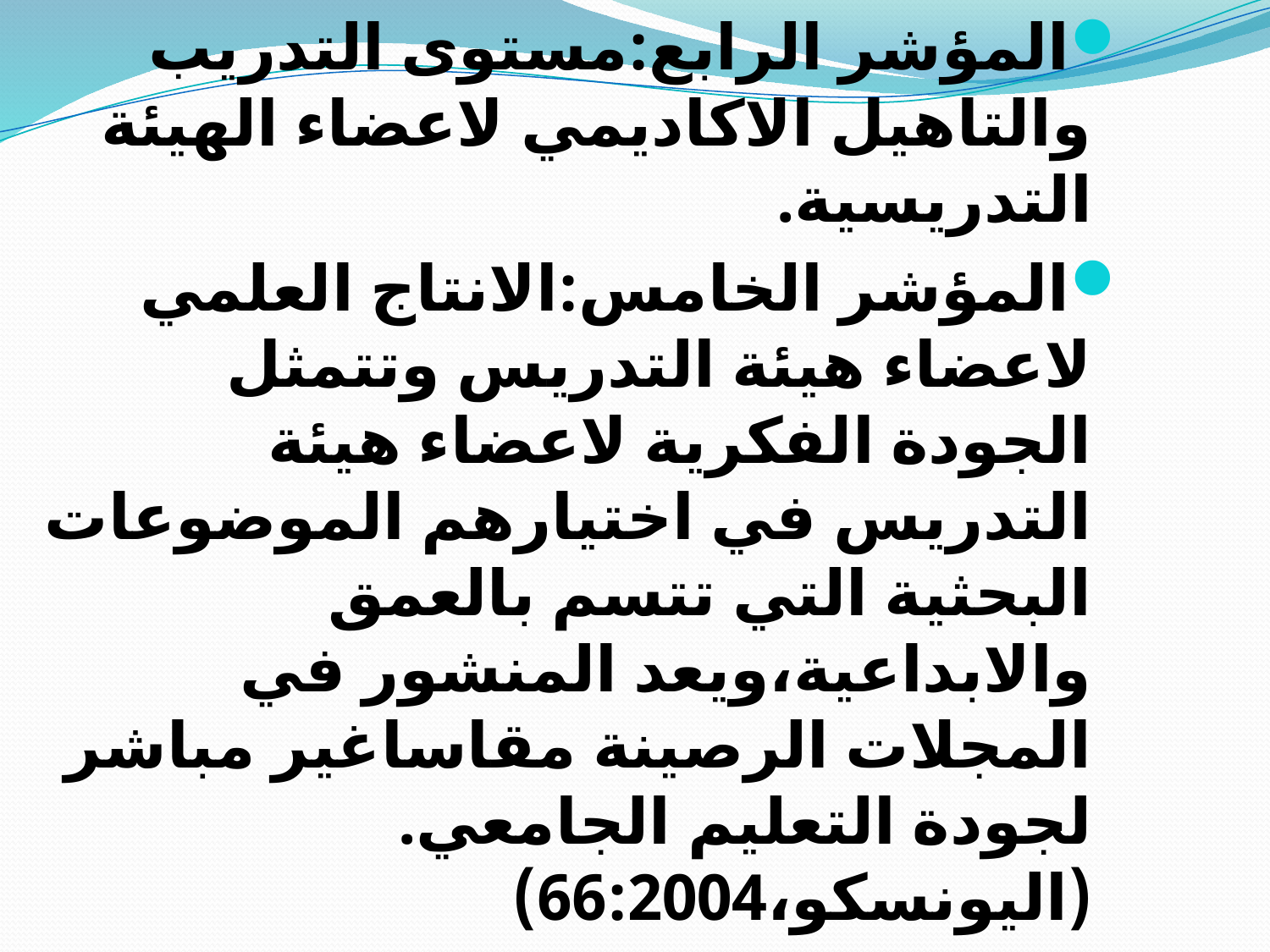

المؤشر الرابع:مستوى التدريب والتاهيل الاكاديمي لاعضاء الهيئة التدريسية.
المؤشر الخامس:الانتاج العلمي لاعضاء هيئة التدريس وتتمثل الجودة الفكرية لاعضاء هيئة التدريس في اختيارهم الموضوعات البحثية التي تتسم بالعمق والابداعية،ويعد المنشور في المجلات الرصينة مقاساغير مباشر لجودة التعليم الجامعي.(اليونسكو،66:2004)
المؤشر السادس: مستوى عضو هيئة التدريس العلمي ومدى تفرغه لمهامه التدريسية.